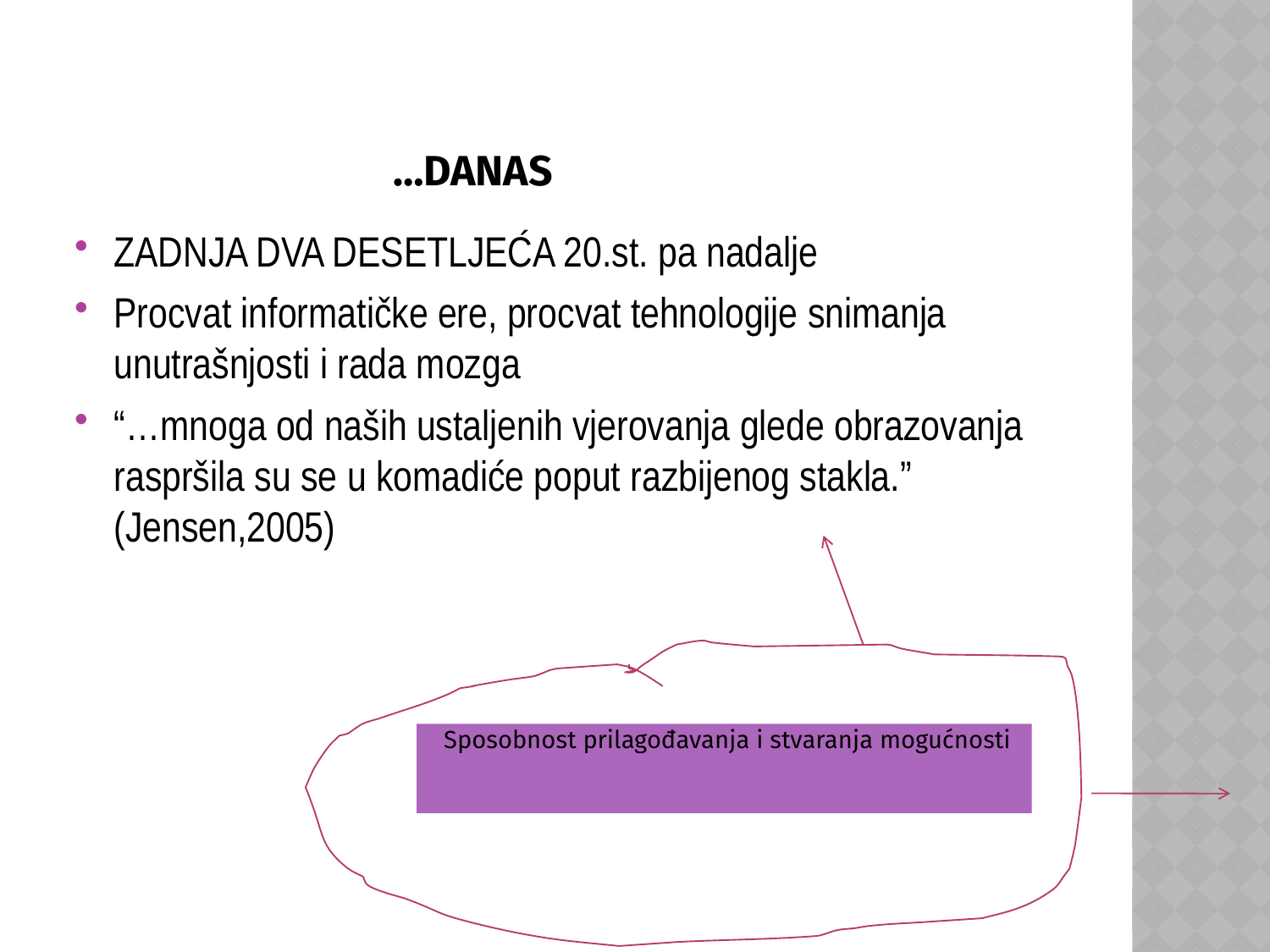

# …DANAS
ZADNJA DVA DESETLJEĆA 20.st. pa nadalje
Procvat informatičke ere, procvat tehnologije snimanja unutrašnjosti i rada mozga
“…mnoga od naših ustaljenih vjerovanja glede obrazovanja raspršila su se u komadiće poput razbijenog stakla.” (Jensen,2005)

Sposobnost prilagođavanja i stvaranja mogućnosti